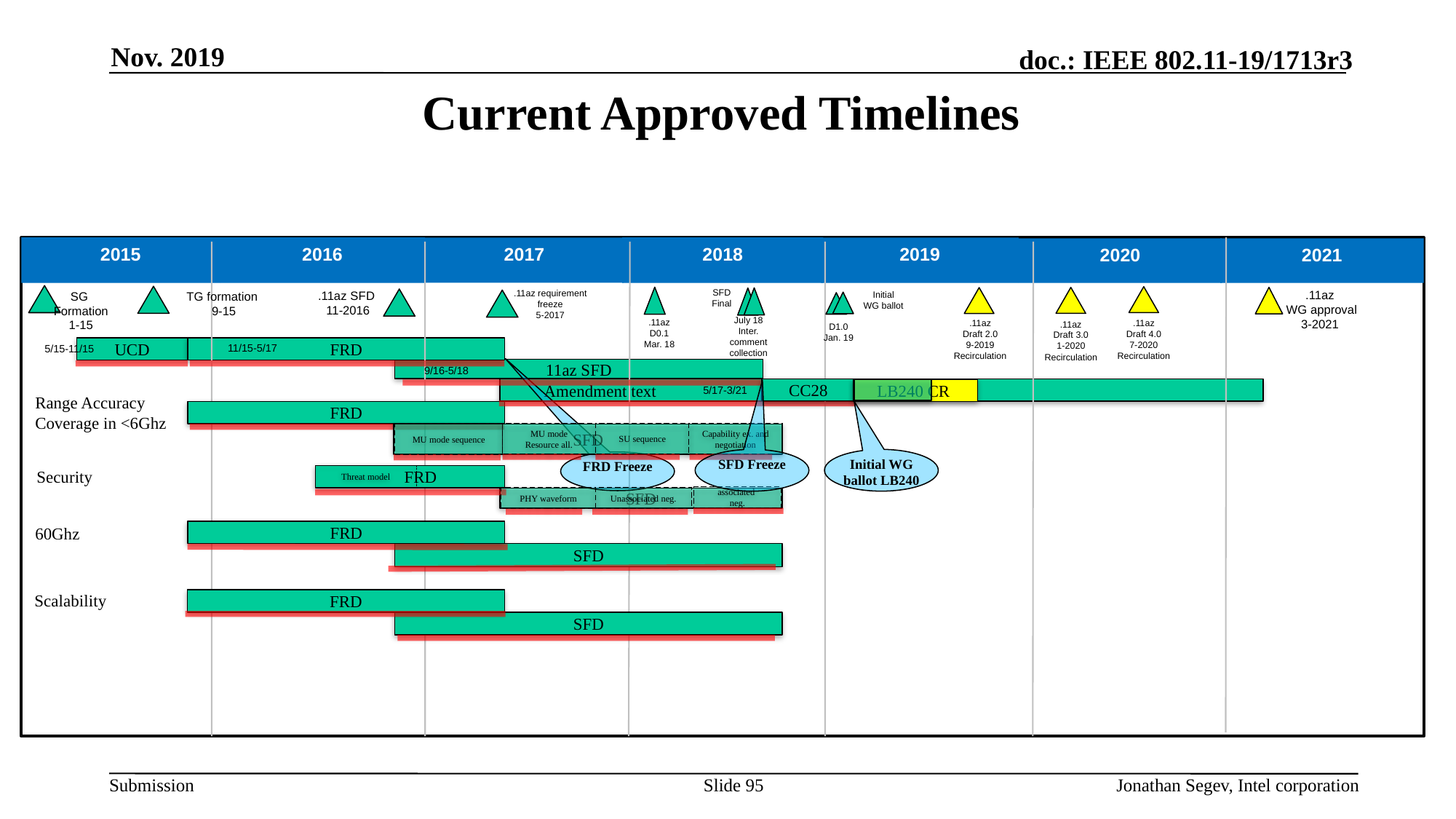

Nov. 2019
# Current Approved Timelines
2015
2016
2018

2017
2019
2020
2021
SFD
Final
.11az requirement freeze
5-2017
.11az
 WG approval
3-2021
.11az SFD
11-2016
SG
Formation
1-15
TG formation
9-15
Initial
WG ballot

July 18
Inter.
comment
collection
.11az
D0.1
Mar. 18
.11az
Draft 2.0
9-2019
Recirculation
.11az
Draft 4.0
7-2020
Recirculation
.11az
Draft 3.0
1-2020
Recirculation
D1.0
Jan. 19
11/15-5/17
5/15-11/15
UCD
FRD
9/16-5/18
11az SFD
5/17-3/21
CC28
        Amendment text
LB240 CR

Range Accuracy
Coverage in <6Ghz
FRD
MU mode sequence
MU mode
Resource all.
SU sequence
Capability ex. and negotiation
SFD
SFD Freeze
Initial WG ballot LB240
FRD Freeze
Threat model
     FRD
Security
associated
neg.
PHY waveform
Unassociated neg.
SFD
FRD
60Ghz
SFD
Scalability
FRD
SFD
Slide 95
Jonathan Segev, Intel corporation